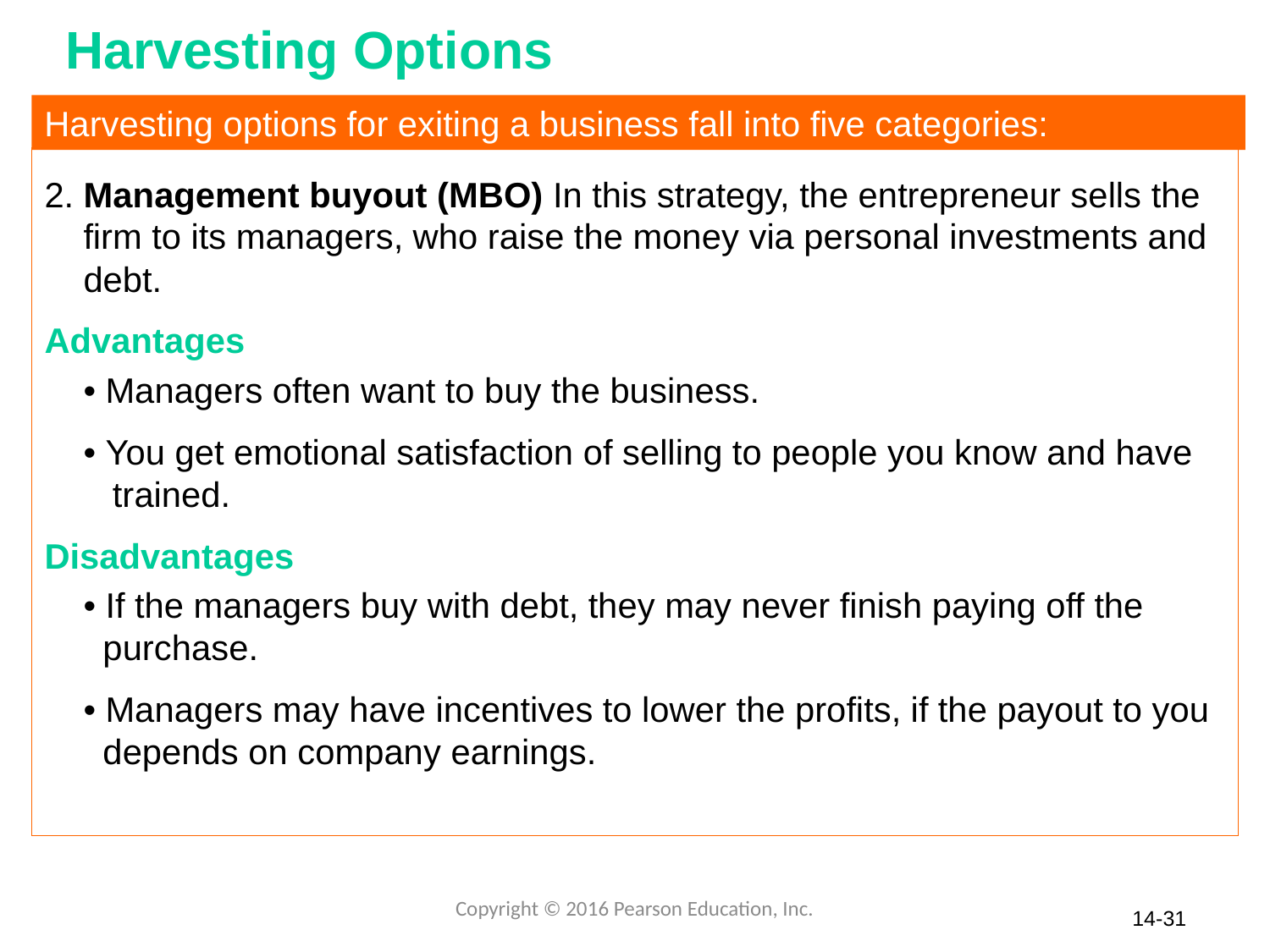

# Harvesting Options
Harvesting options for exiting a business fall into five categories:

2. Management buyout (MBO) In this strategy, the entrepreneur sells the
    firm to its managers, who raise the money via personal investments and
    debt.

Advantages
    • Managers often want to buy the business.

    • You get emotional satisfaction of selling to people you know and have
       trained.

Disadvantages
    • If the managers buy with debt, they may never finish paying off the
      purchase.

    • Managers may have incentives to lower the profits, if the payout to you
      depends on company earnings.

Copyright © 2016 Pearson Education, Inc.